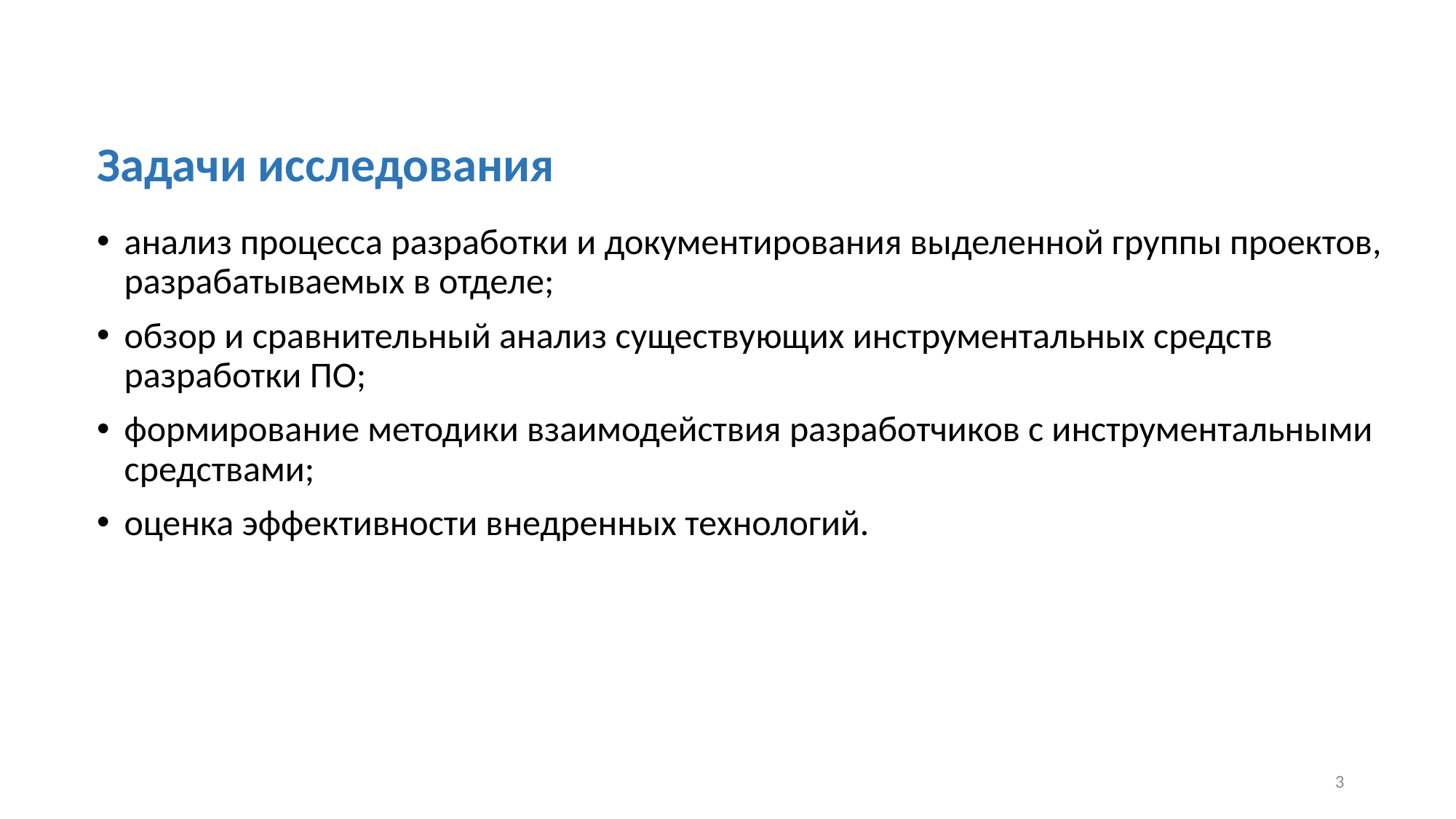

# Задачи исследования
анализ процесса разработки и документирования выделенной группы проектов, разрабатываемых в отделе;
обзор и сравнительный анализ существующих инструментальных средств разработки ПО;
формирование методики взаимодействия разработчиков с инструментальными средствами;
оценка эффективности внедренных технологий.
3